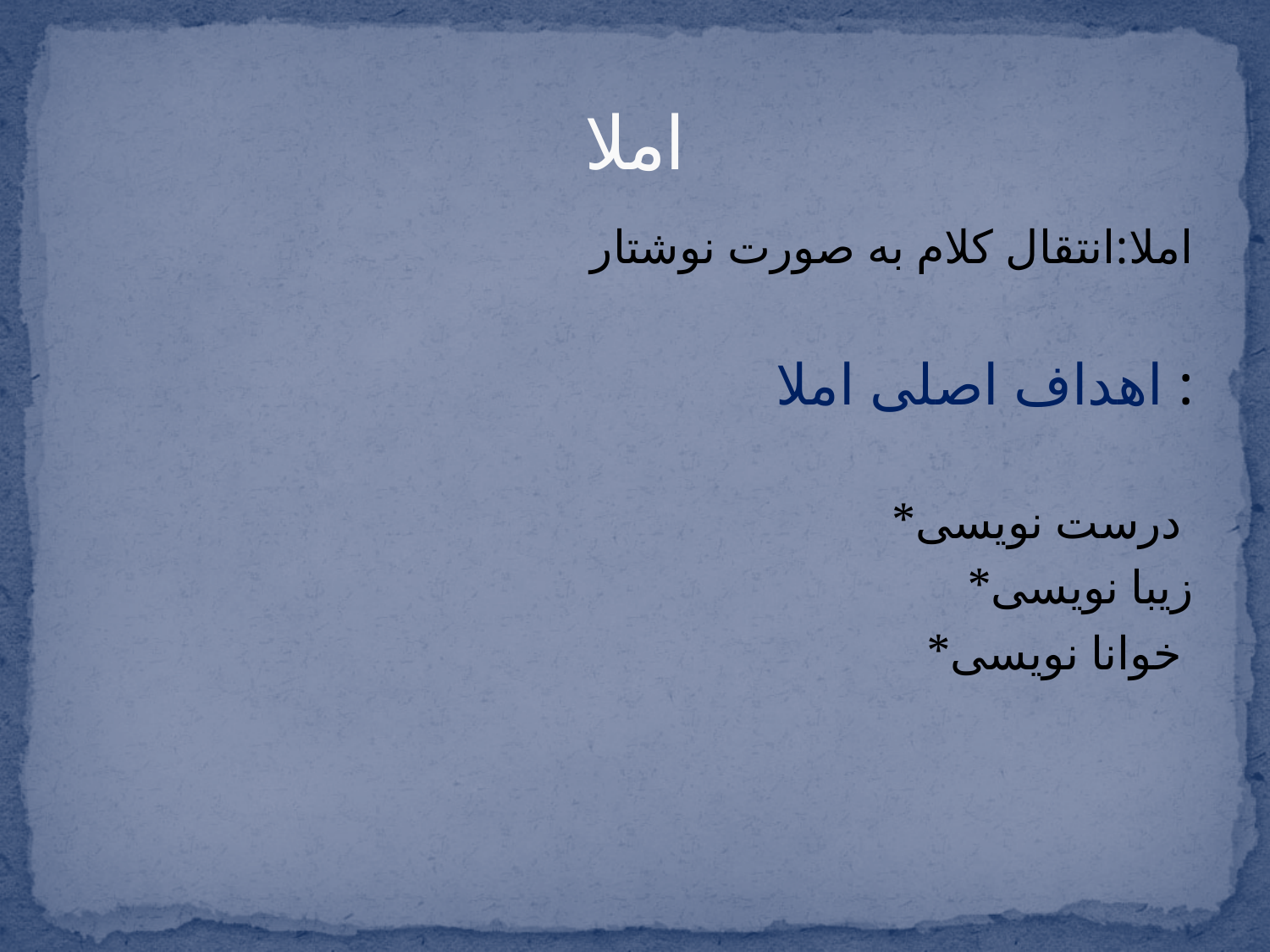

# املا
                       املا:انتقال کلام به صورت نوشتار

اهداف اصلی املا :

*درست نویسی
                         *زیبا نویسی
                                              *خوانا نویسی